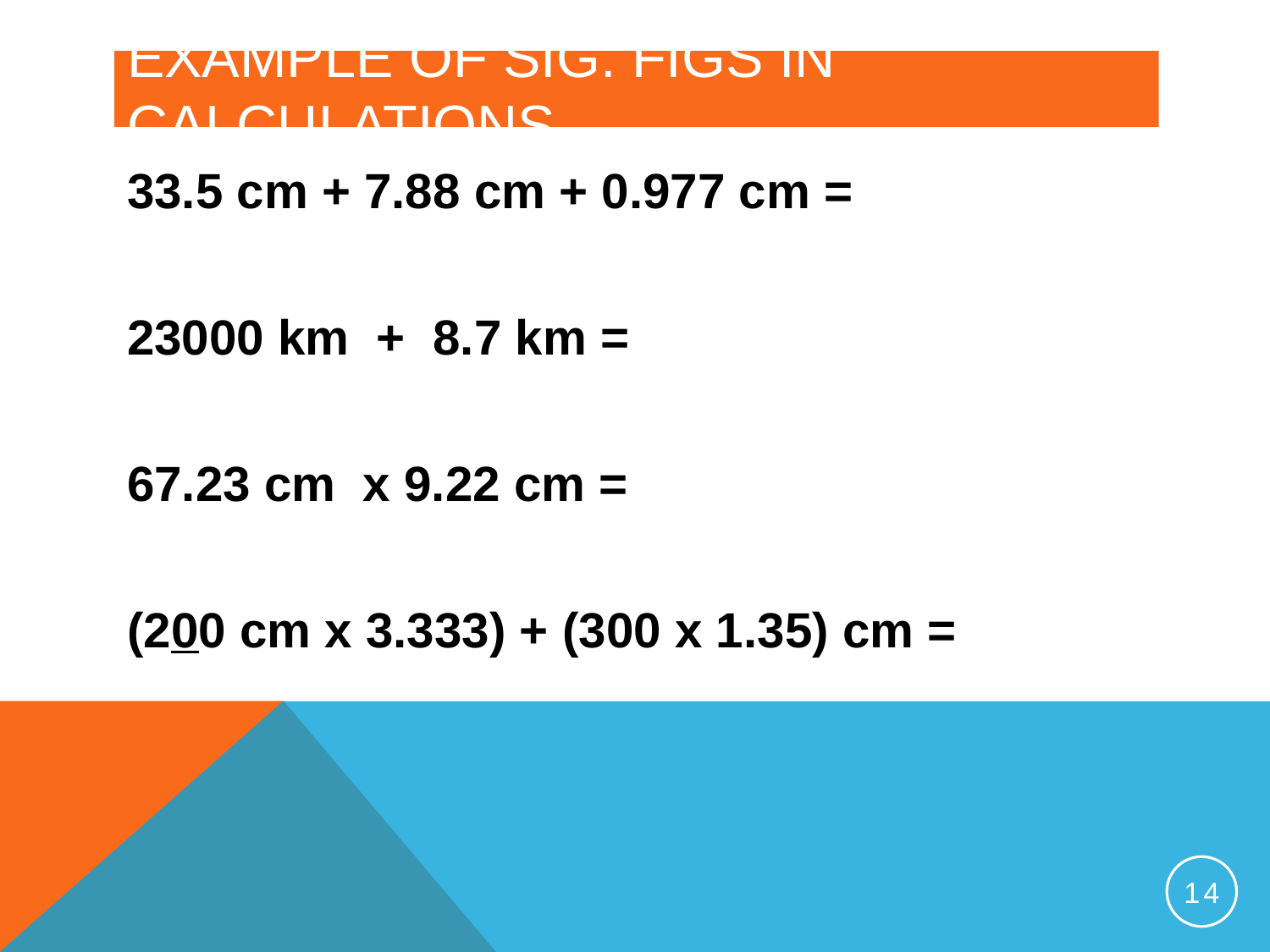

# Example of Sig. Figs in Calculations
33.5 cm + 7.88 cm + 0.977 cm =

23000 km  +  8.7 km =

67.23 cm  x 9.22 cm =

(200 cm x 3.333) + (300 x 1.35) cm =

14